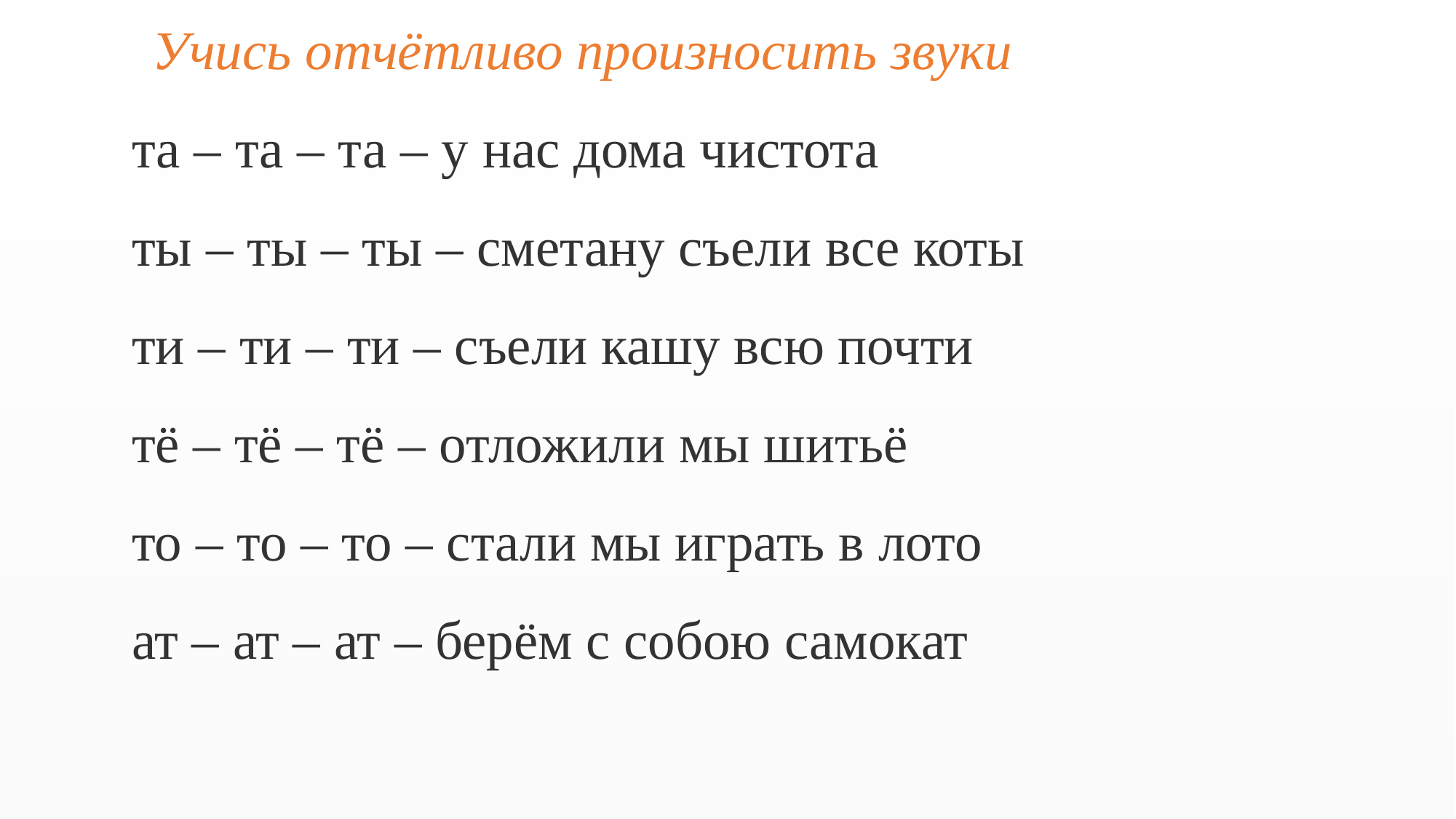

Учись отчётливо произносить звуки
та – та – та – у нас дома чистота
ты – ты – ты – сметану съели все коты
ти – ти – ти – съели кашу всю почти
тё – тё – тё – отложили мы шитьё
то – то – то – стали мы играть в лото
ат – ат – ат – берём с собою самокат